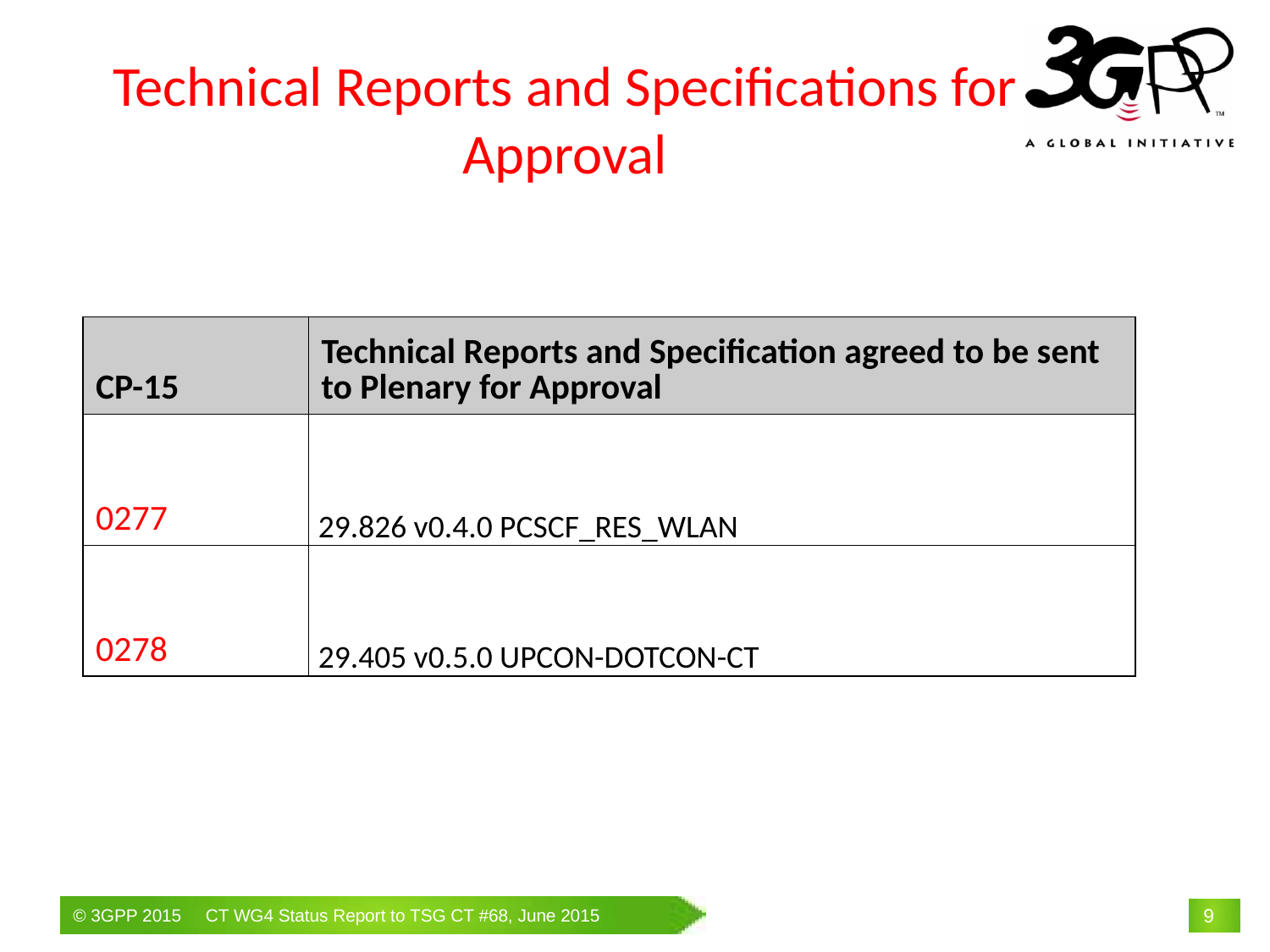

# Technical Reports and Specifications for Approval

| CP-15 | Technical Reports and Specification agreed to be sent to Plenary for Approval |
| --- | --- |
| 0277 | 29.826 v0.4.0 PCSCF\_RES\_WLAN |
| 0278 | 29.405 v0.5.0 UPCON-DOTCON-CT |